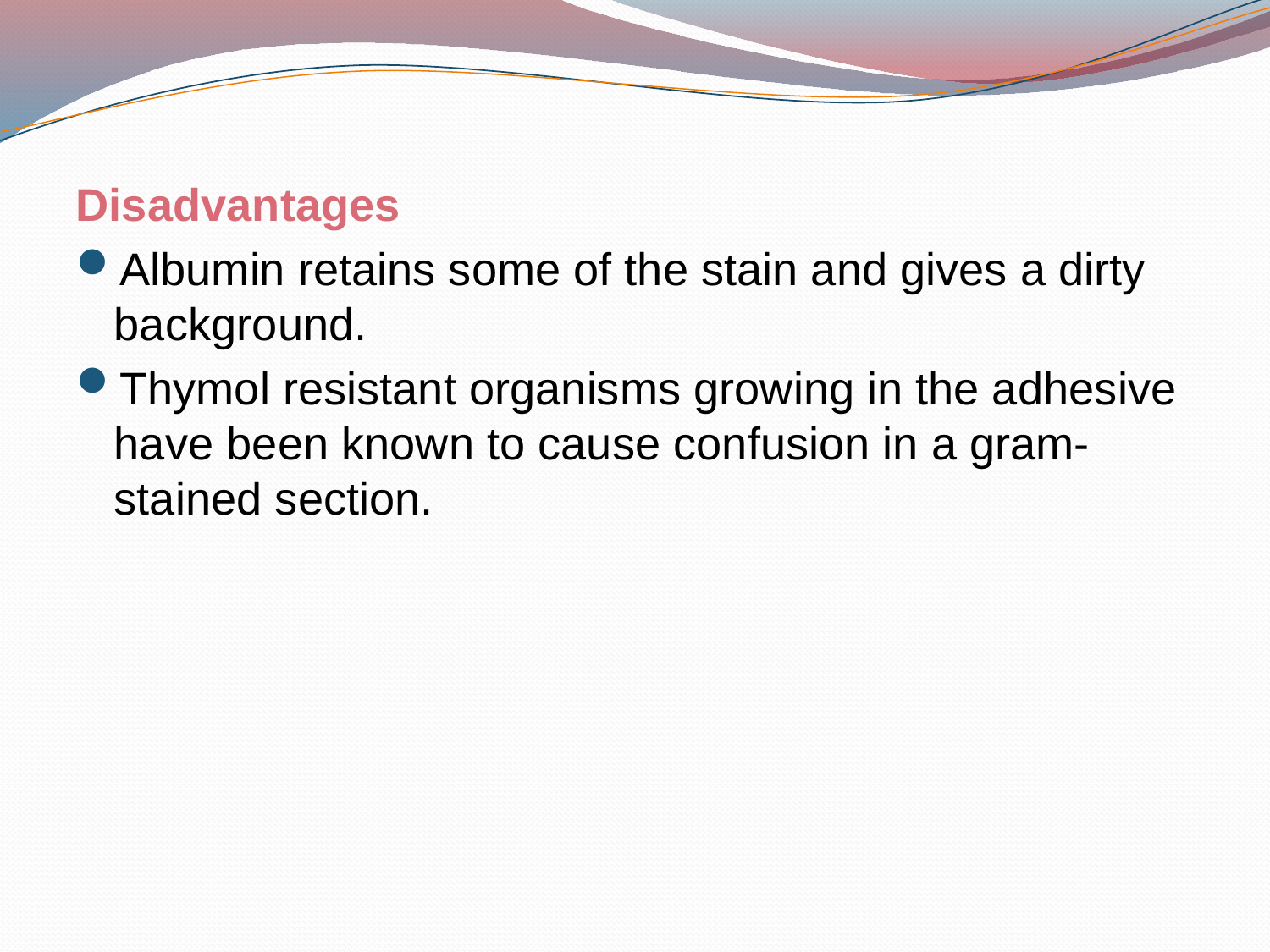

Disadvantages
Albumin retains some of the stain and gives a dirty background.
Thymol resistant organisms growing in the adhesive have been known to cause confusion in a gram-stained section.